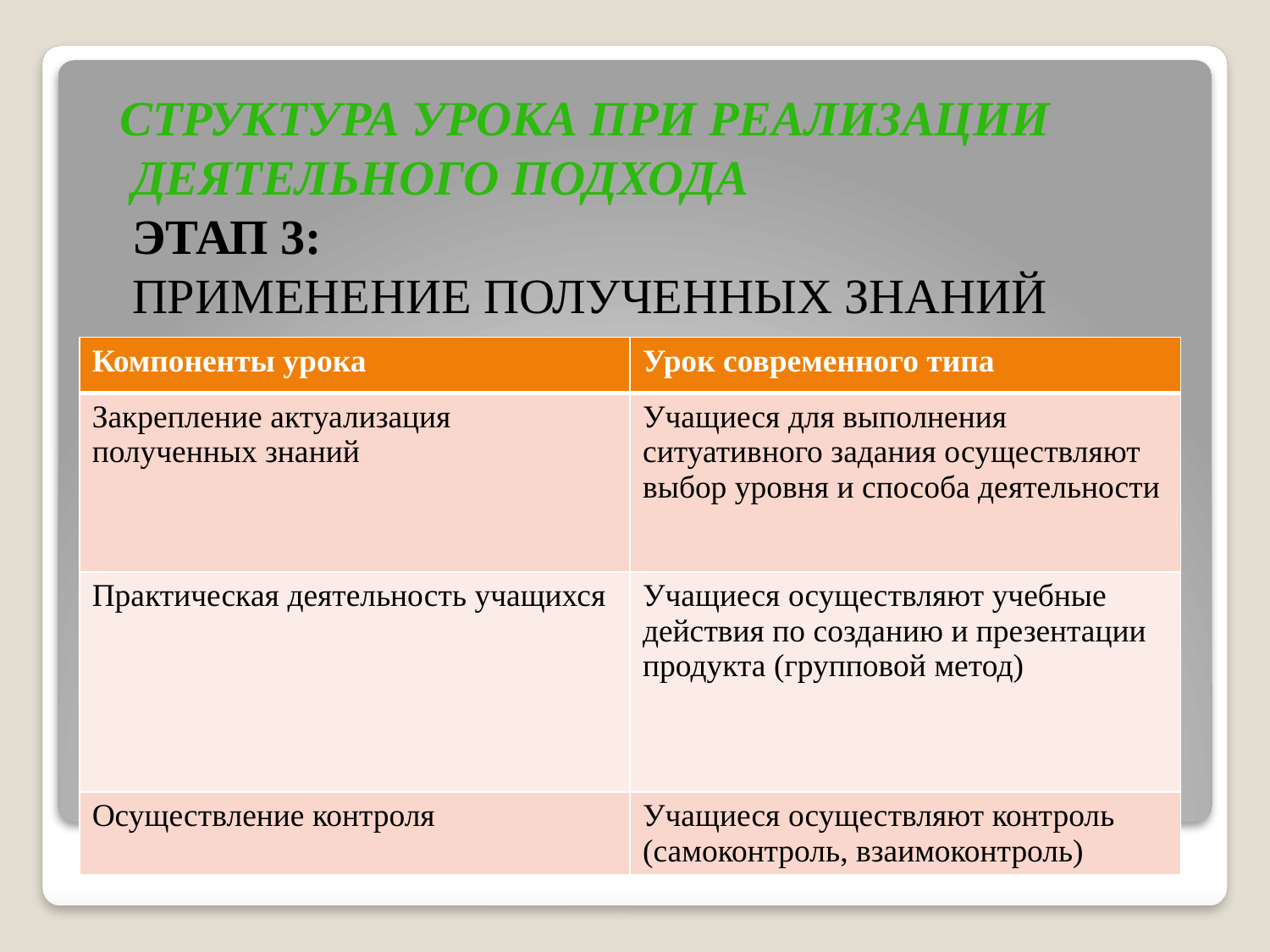

Структура урока при реализации деятельного подхода
Этап 3:
применение полученных знаний

| Компоненты урока | Урок современного типа |
| --- | --- |
| Закрепление актуализация полученных знаний | Учащиеся для выполнения ситуативного задания осуществляют выбор уровня и способа деятельности |
| Практическая деятельность учащихся | Учащиеся осуществляют учебные действия по созданию и презентации продукта (групповой метод) |
| Осуществление контроля | Учащиеся осуществляют контроль (самоконтроль, взаимоконтроль) |